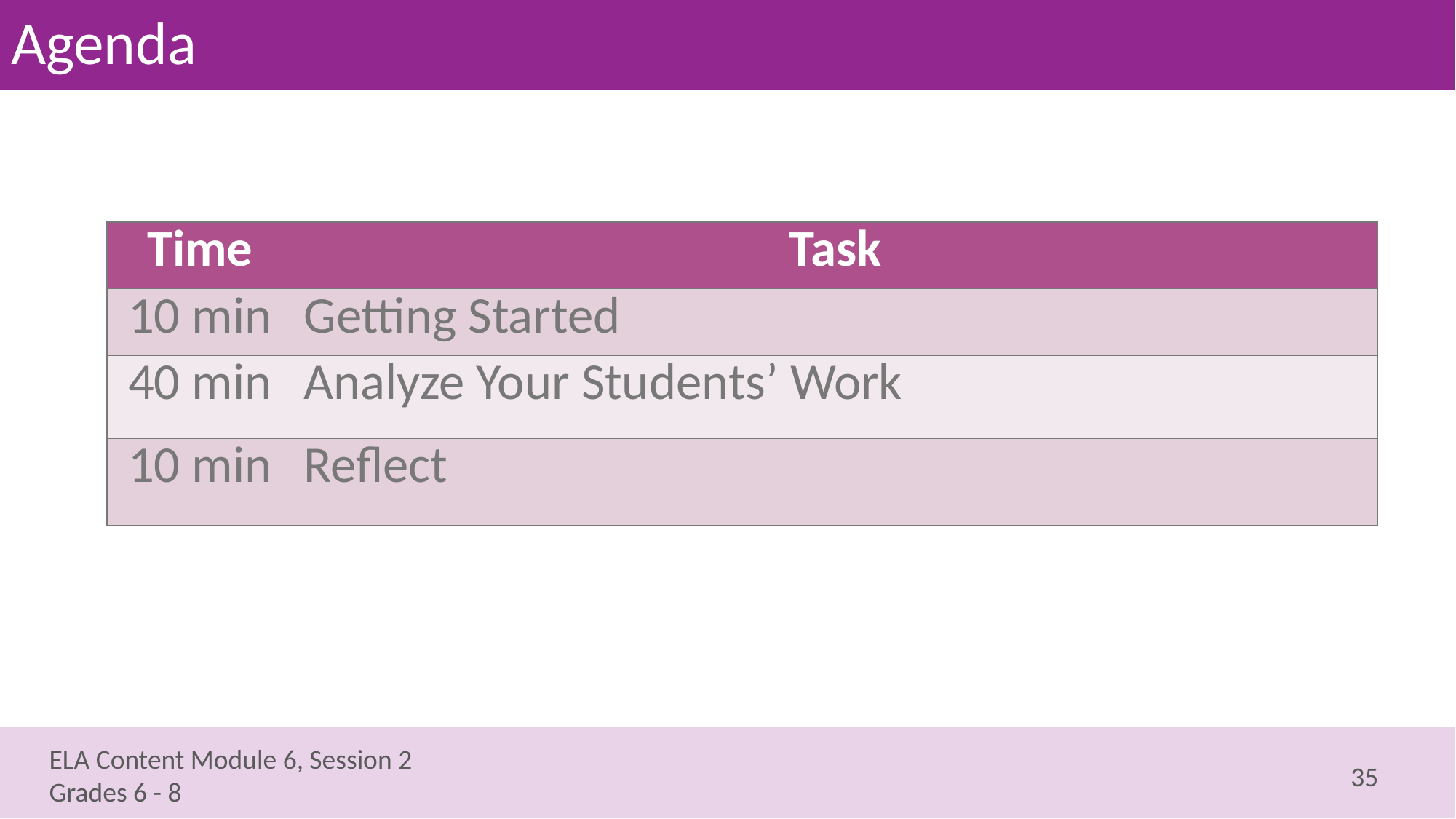

# Agenda
| Time | Task |
| --- | --- |
| 10 min | Getting Started |
| 40 min | Analyze Your Students’ Work |
| 10 min | Reflect |
35